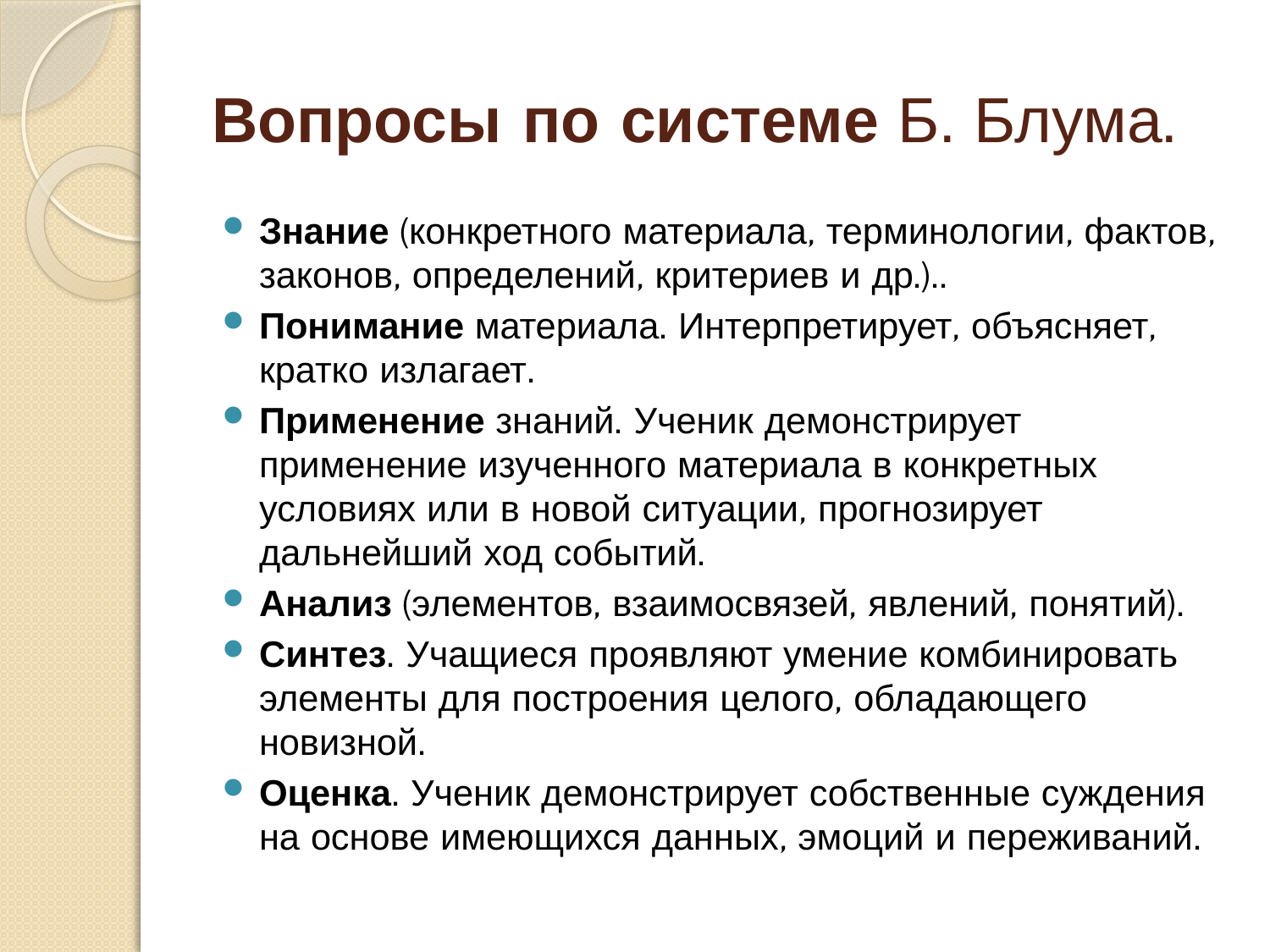

# Вопросы по системе Б. Блума.
Знание (конкретного материала, терминологии, фактов, законов, определений, критериев и др.)..
Понимание материала. Интерпретирует, объясняет, кратко излагает.
Применение знаний. Ученик демонстрирует применение изученного материала в конкретных условиях или в новой ситуации, прогнозирует дальнейший ход событий.
Анализ (элементов, взаимосвязей, явлений, понятий).
Синтез. Учащиеся проявляют умение комбинировать элементы для построения целого, обладающего новизной.
Оценка. Ученик демонстрирует собственные суждения на основе имеющихся данных, эмоций и переживаний.